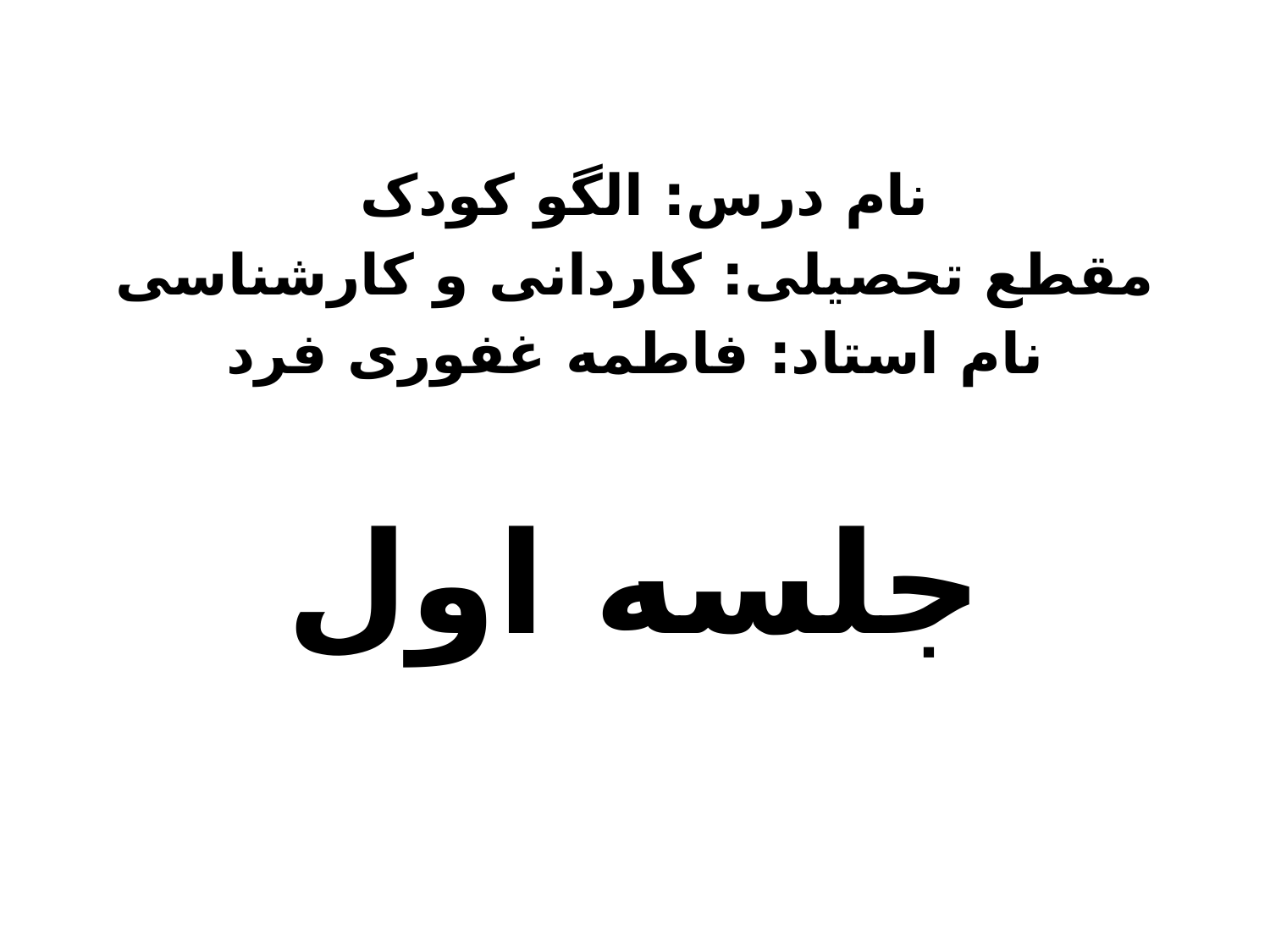

نام درس: الگو کودک
مقطع تحصیلی: کاردانی و کارشناسی
نام استاد: فاطمه غفوری فرد

جلسه اول